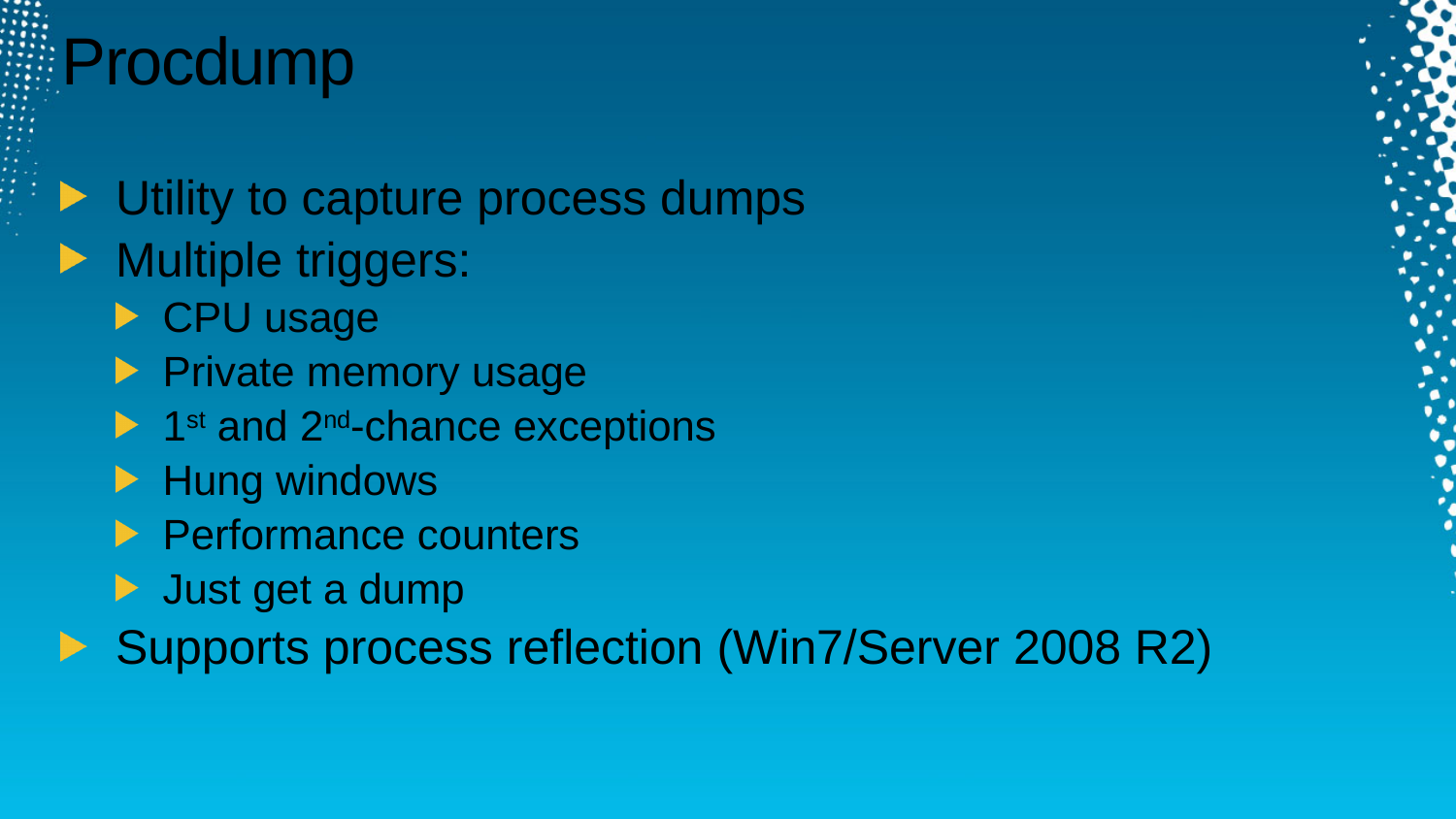

# Procdump
Utility to capture process dumps
Multiple triggers:
CPU usage
Private memory usage
1st and 2nd-chance exceptions
Hung windows
Performance counters
Just get a dump
Supports process reflection (Win7/Server 2008 R2)